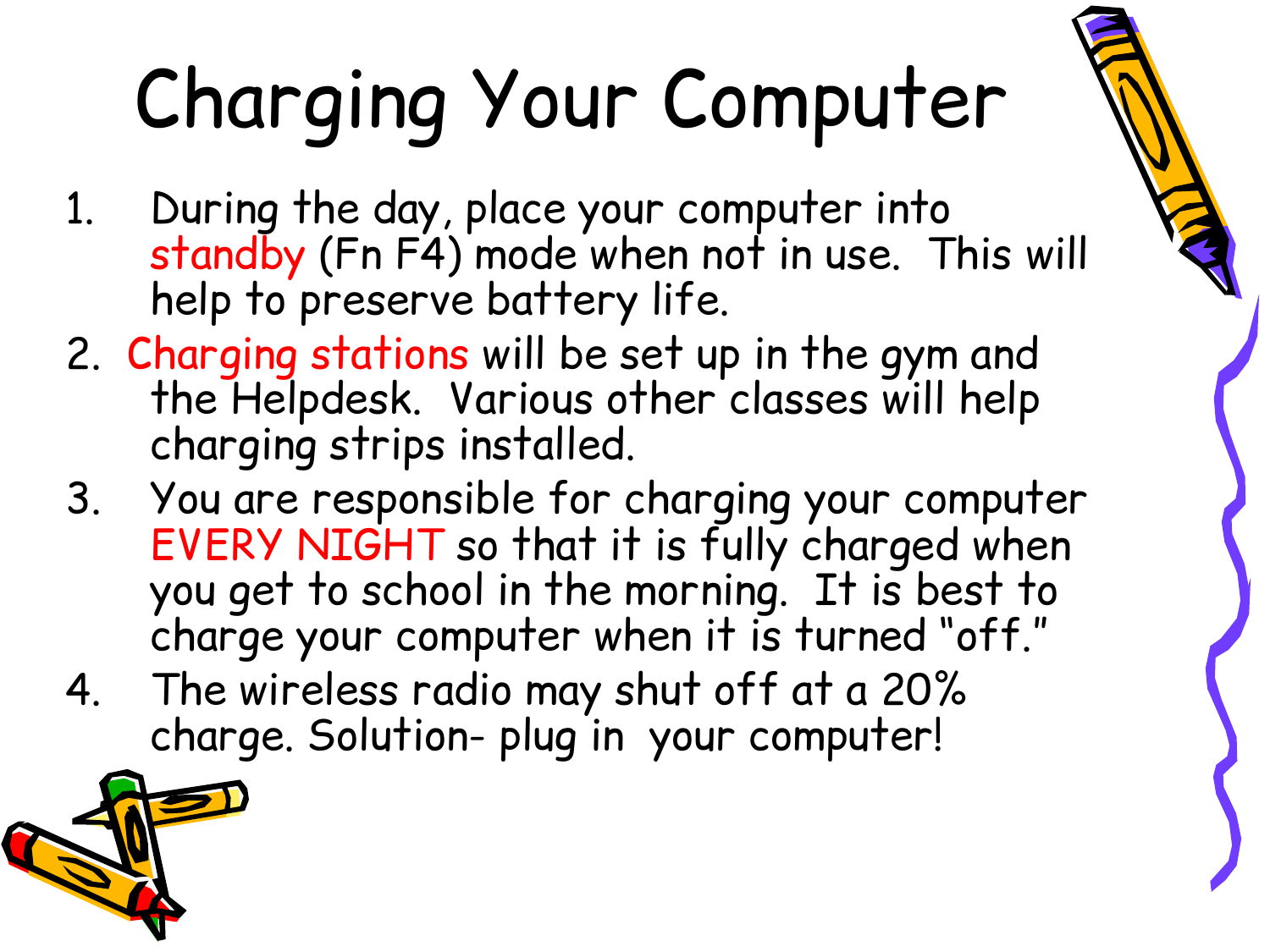

# Charging Your Computer
During the day, place your computer into standby (Fn F4) mode when not in use.  This will help to preserve battery life.
2.  Charging stations will be set up in the gym and the Helpdesk.  Various other classes will help charging strips installed.
You are responsible for charging your computer EVERY NIGHT so that it is fully charged when you get to school in the morning.  It is best to charge your computer when it is turned “off.”
The wireless radio may shut off at a 20% charge. Solution- plug in  your computer!